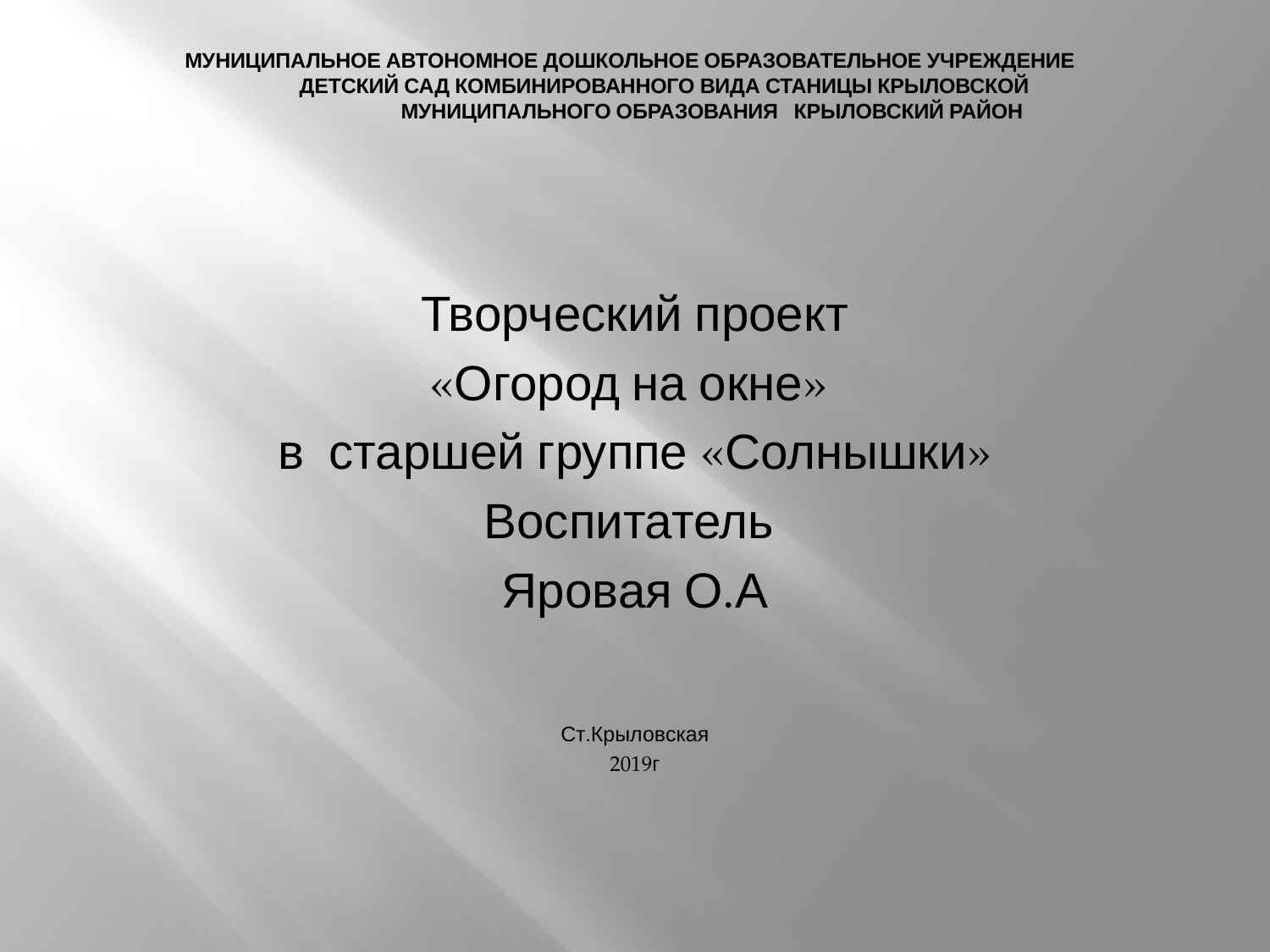

# Муниципальное автономное дошкольное образовательное учреждение детский сад комбинированного вида станицы Крыловской муниципального образования   Крыловский район
Творческий проект
«Огород на окне»
в  старшей группе «Солнышки»
Воспитатель
Яровая О.А

Ст.Крыловская
2019г